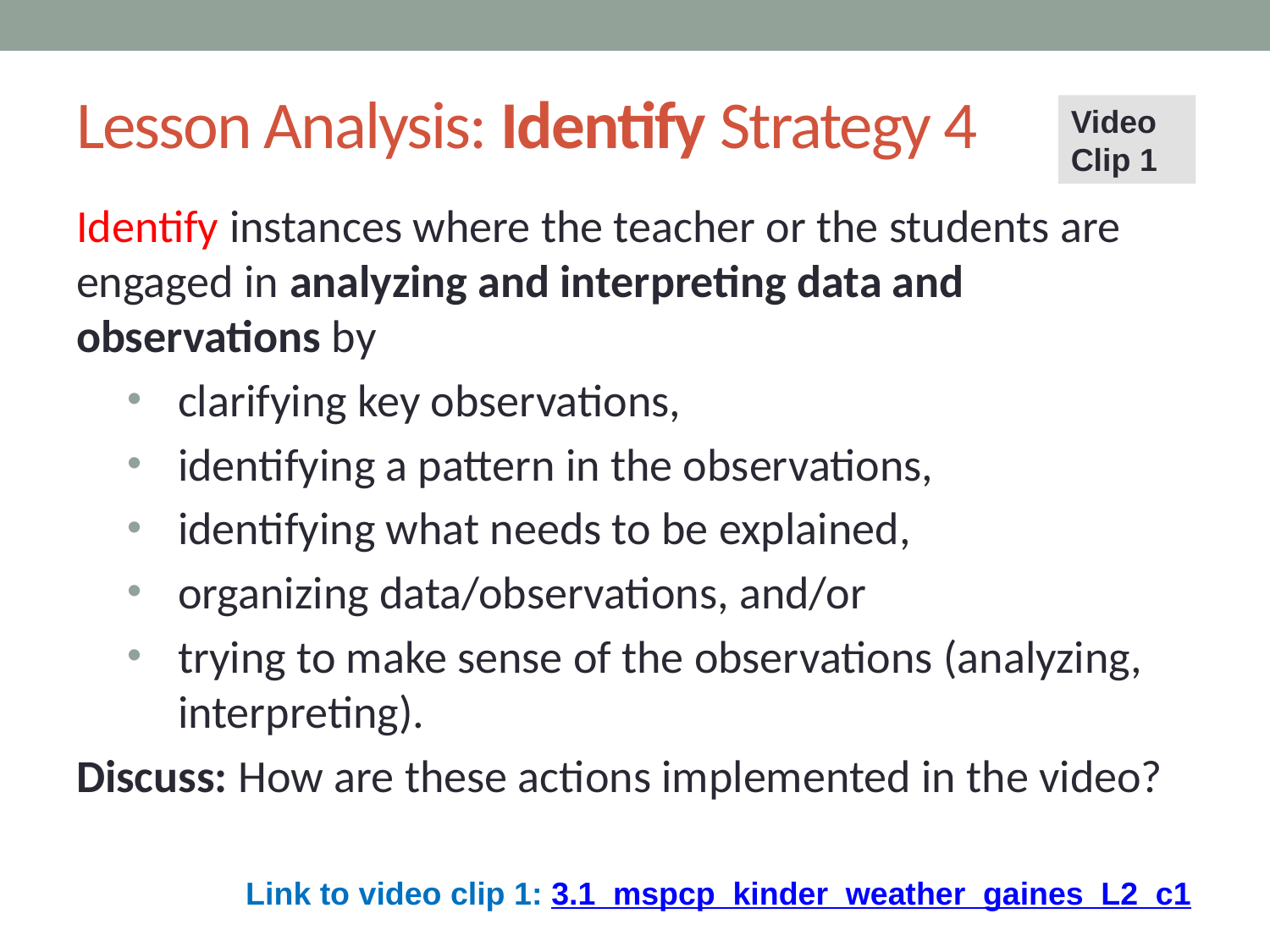

# Lesson Analysis: Identify Strategy 4
Video Clip 1
Identify instances where the teacher or the students are engaged in analyzing and interpreting data and observations by
clarifying key observations,
identifying a pattern in the observations,
identifying what needs to be explained,
organizing data/observations, and/or
trying to make sense of the observations (analyzing, interpreting).
Discuss: How are these actions implemented in the video?
Link to video clip 1: 3.1_mspcp_kinder_weather_gaines_L2_c1